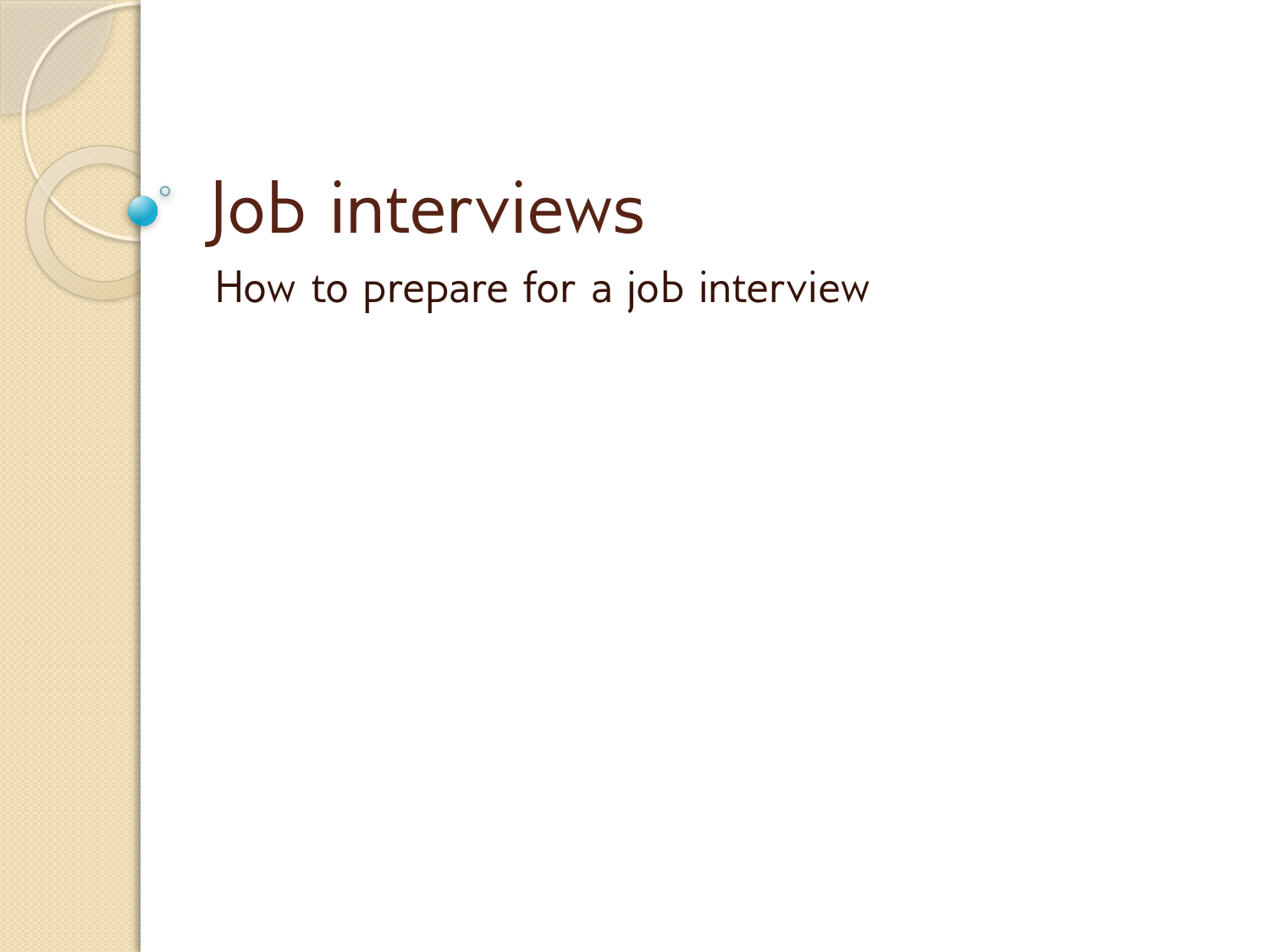

# Job interviews
How to prepare for a job interview